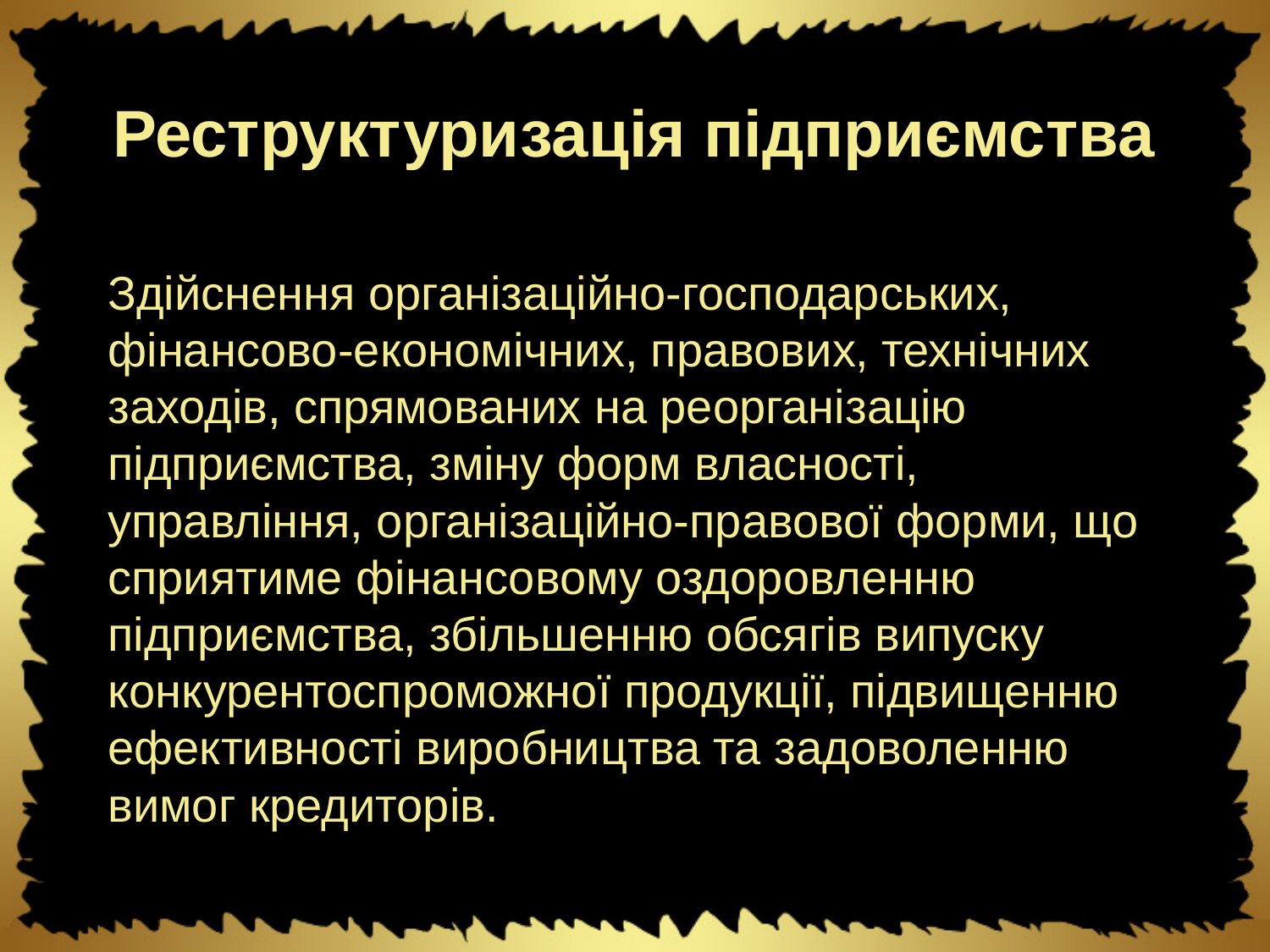

# Реструктуризація підприємства
Здійснення організаційно-господарських, фінансово-економічних, правових, технічних заходів, спрямованих на реорганізацію підприємства, зміну форм власності, управління, організаційно-правової форми, що сприятиме фінансовому оздоровленню підприємства, збільшенню обсягів випуску конкурентоспроможної продукції, підвищенню ефективності виробництва та задоволенню вимог кредиторів.